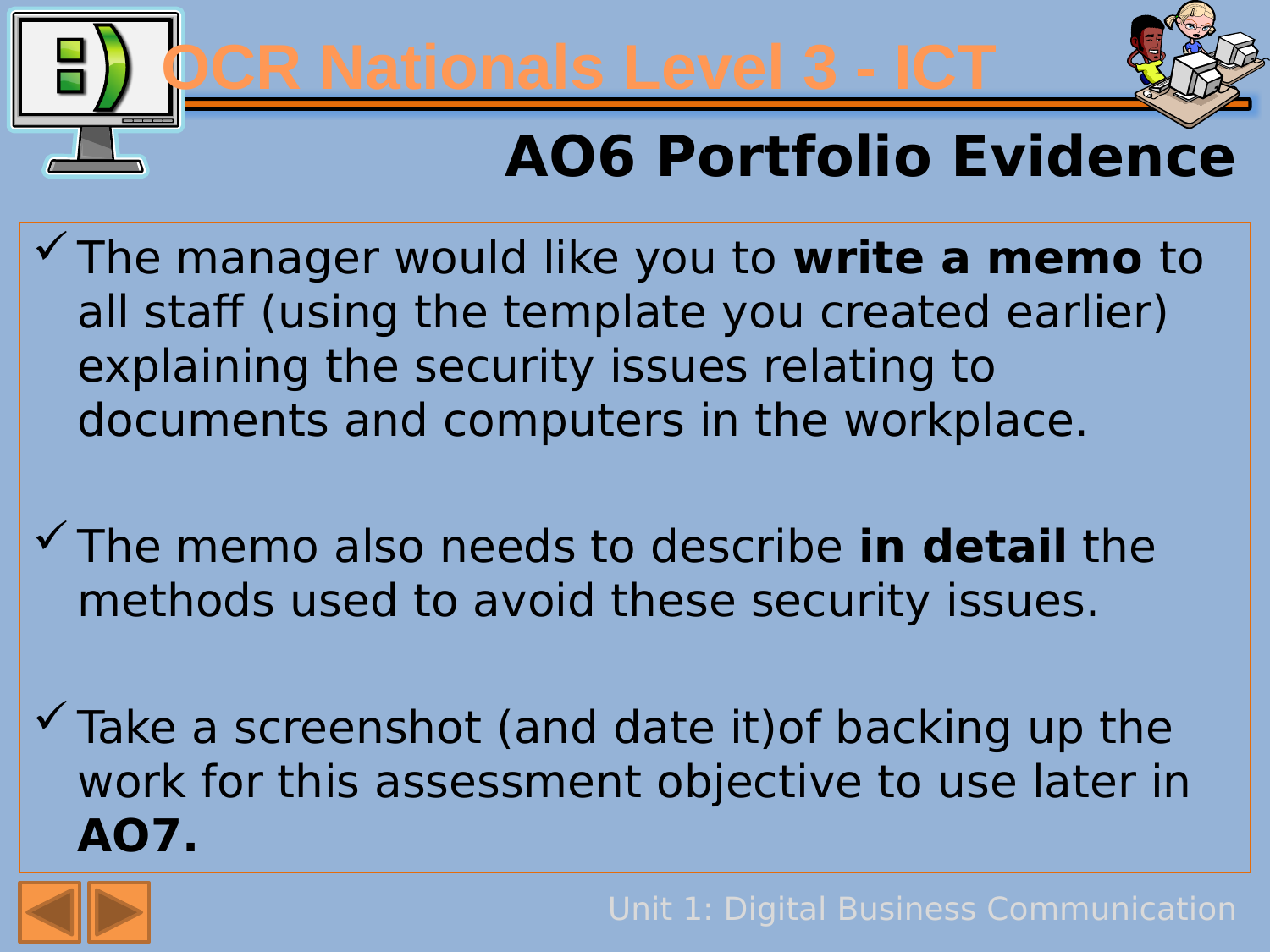

# AO6 Portfolio Evidence
The manager would like you to write a memo to all staff (using the template you created earlier) explaining the security issues relating to documents and computers in the workplace.

The memo also needs to describe in detail the methods used to avoid these security issues.

Take a screenshot (and date it)of backing up the work for this assessment objective to use later in AO7.